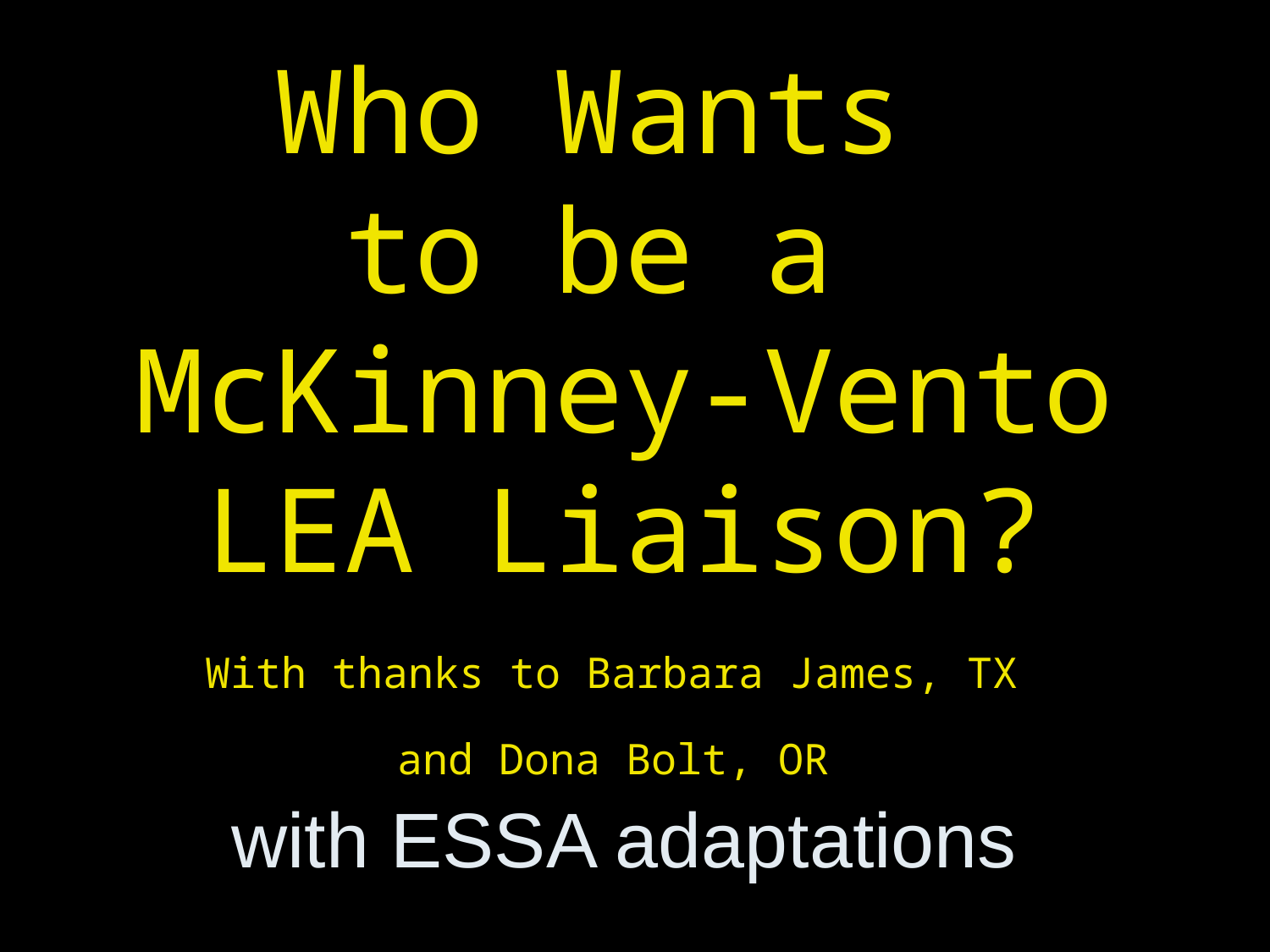

# Who Wants to be a McKinney-Vento LEA Liaison? With thanks to Barbara James, TX and Dona Bolt, OR with ESSA adaptations